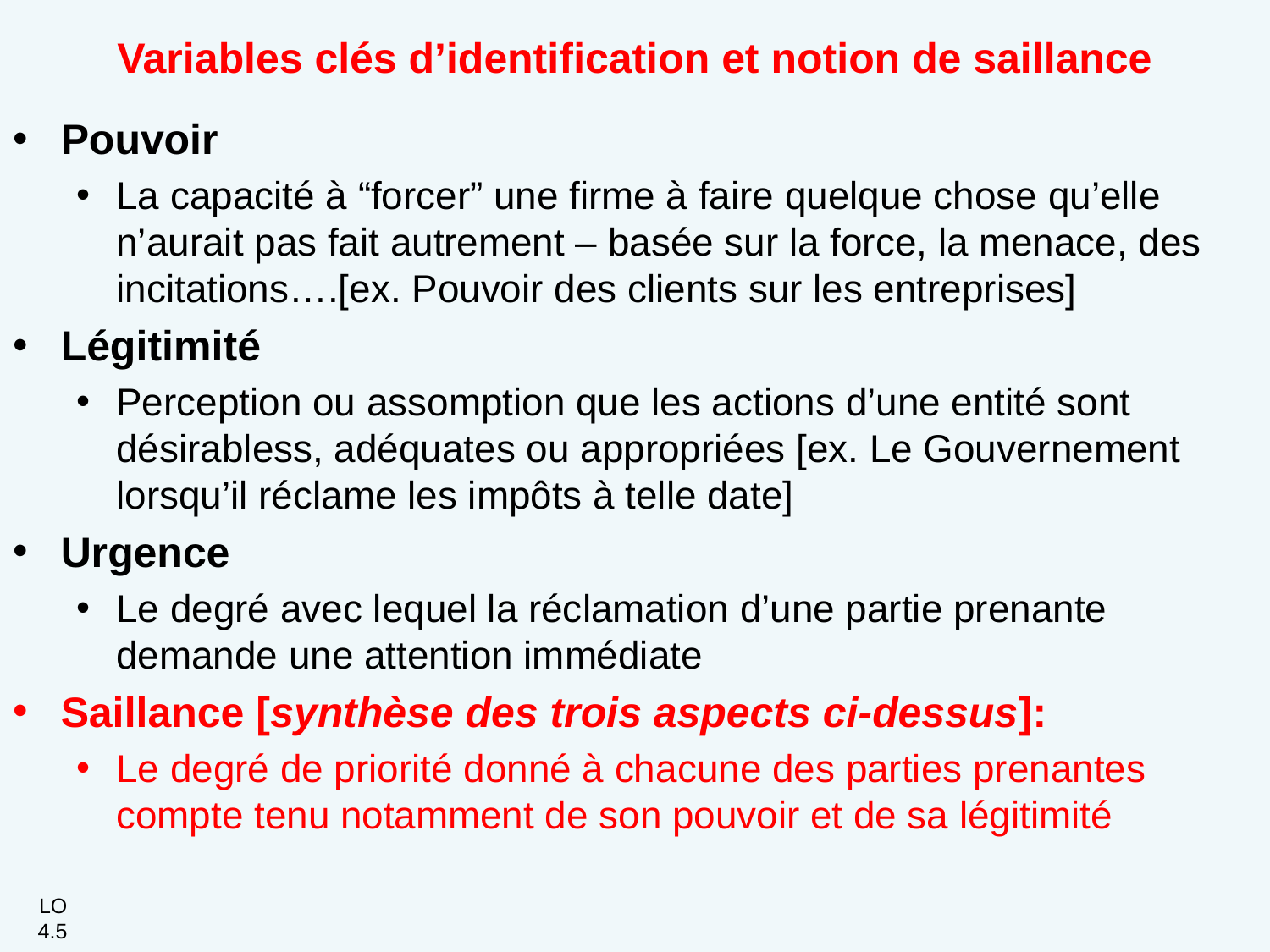

# Variables clés d’identification et notion de saillance
Pouvoir
La capacité à “forcer” une firme à faire quelque chose qu’elle n’aurait pas fait autrement – basée sur la force, la menace, des incitations….[ex. Pouvoir des clients sur les entreprises]
Légitimité
Perception ou assomption que les actions d’une entité sont désirabless, adéquates ou appropriées [ex. Le Gouvernement lorsqu’il réclame les impôts à telle date]
Urgence
Le degré avec lequel la réclamation d’une partie prenante demande une attention immédiate
Saillance [synthèse des trois aspects ci-dessus]:
Le degré de priorité donné à chacune des parties prenantes compte tenu notamment de son pouvoir et de sa légitimité

LO 4.5